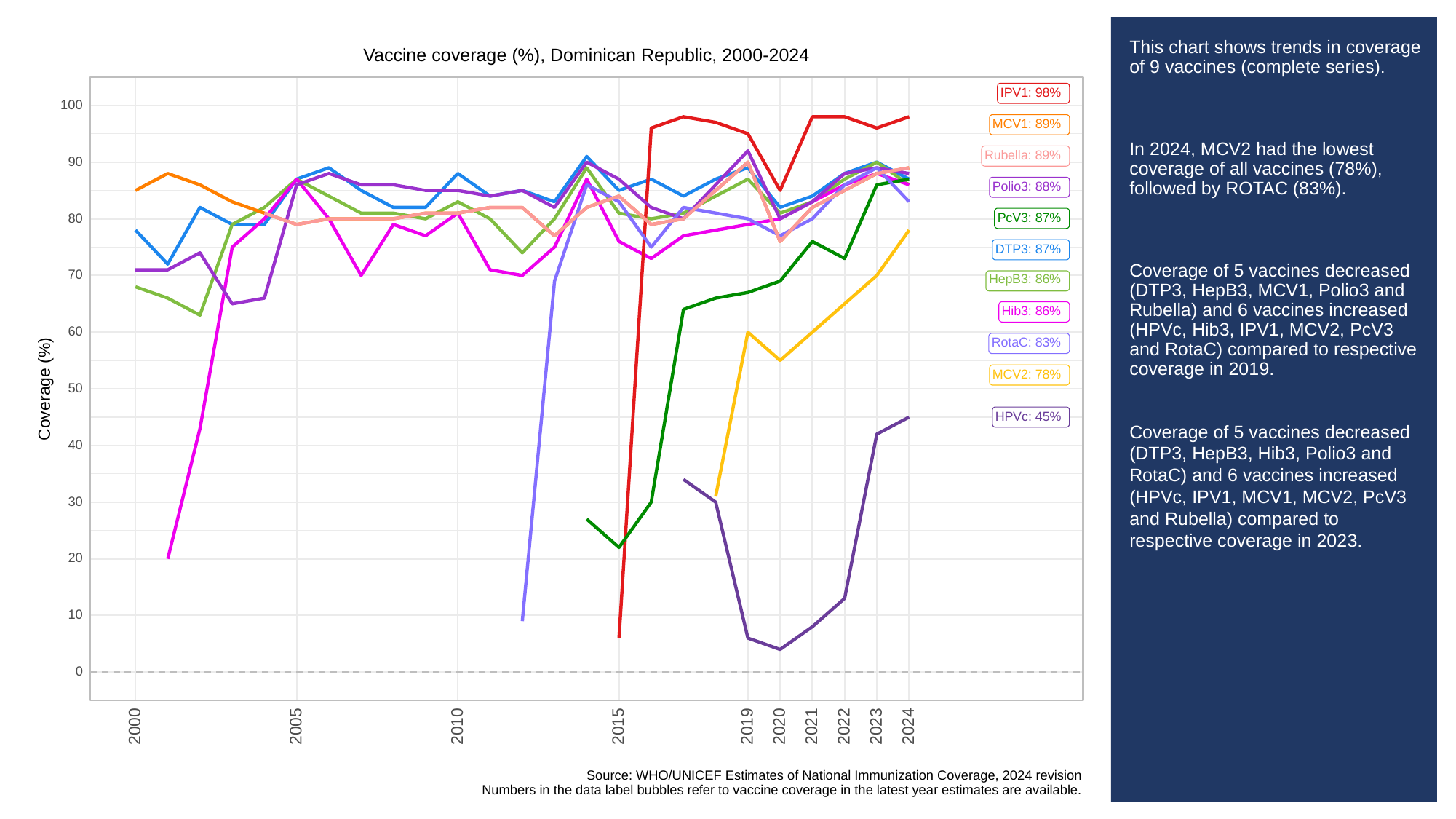

# This chart shows trends in coverage of 9 vaccines (complete series).

In 2024, MCV2 had the lowest coverage of all vaccines (78%), followed by ROTAC (83%).

Coverage of 5 vaccines decreased (DTP3, HepB3, MCV1, Polio3 and Rubella) and 6 vaccines increased (HPVc, Hib3, IPV1, MCV2, PcV3 and RotaC) compared to respective coverage in 2019.

Coverage of 5 vaccines decreased (DTP3, HepB3, Hib3, Polio3 and RotaC) and 6 vaccines increased (HPVc, IPV1, MCV1, MCV2, PcV3 and Rubella) compared to respective coverage in 2023.

Vaccine coverage (%), Dominican Republic, 2000-2024

IPV1: 98%

100

MCV1: 89%

Rubella: 89%

90

Polio3: 88%

PcV3: 87%
80

DTP3: 87%

70

HepB3: 86%

Hib3: 86%
60

RotaC: 83%

MCV2: 78%
Coverage (%)
50

HPVc: 45%

40

30

20

10

0

2023
2000
2005
2010
2015
2019
2020
2021
2022
2024
Source: WHO/UNICEF Estimates of National Immunization Coverage, 2024 revision
Numbers in the data label bubbles refer to vaccine coverage in the latest year estimates are available.